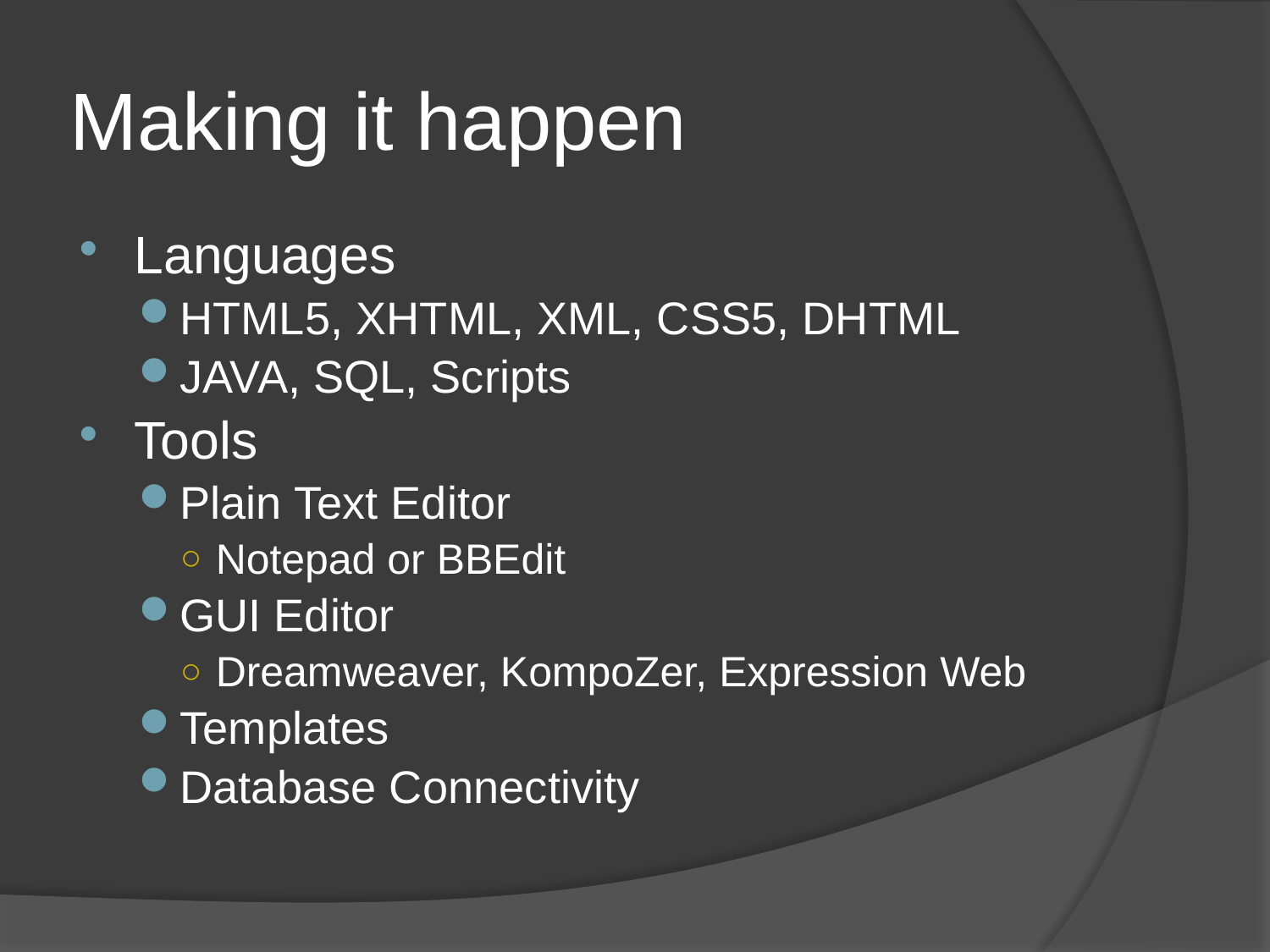

# Making it happen
Languages
HTML5, XHTML, XML, CSS5, DHTML
JAVA, SQL, Scripts
Tools
Plain Text Editor
Notepad or BBEdit
GUI Editor
Dreamweaver, KompoZer, Expression Web
Templates
Database Connectivity